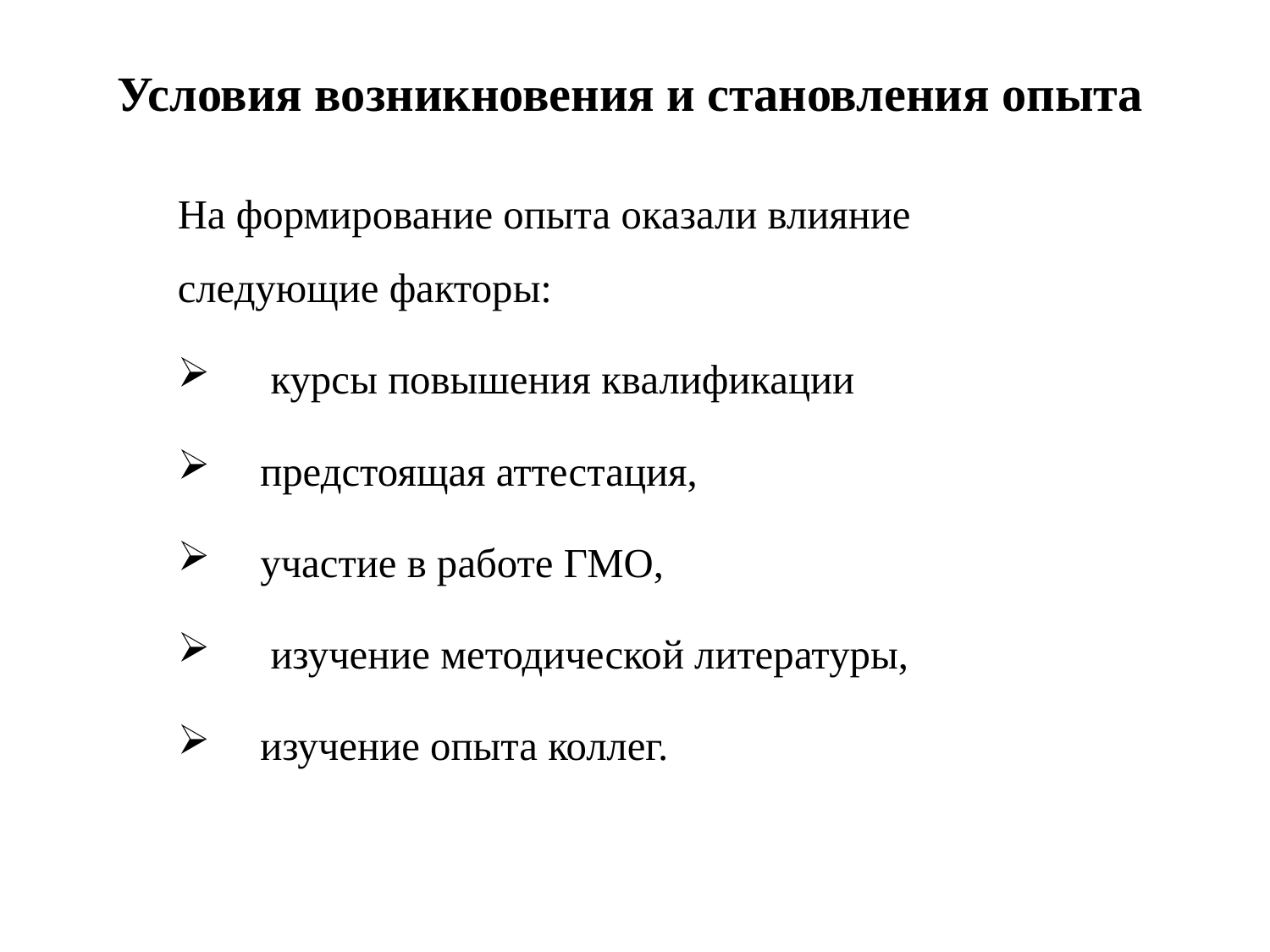

# Условия возникновения и становления опыта
На формирование опыта оказали влияние следующие факторы:
 курсы повышения квалификации
предстоящая аттестация,
участие в работе ГМО,
 изучение методической литературы,
изучение опыта коллег.